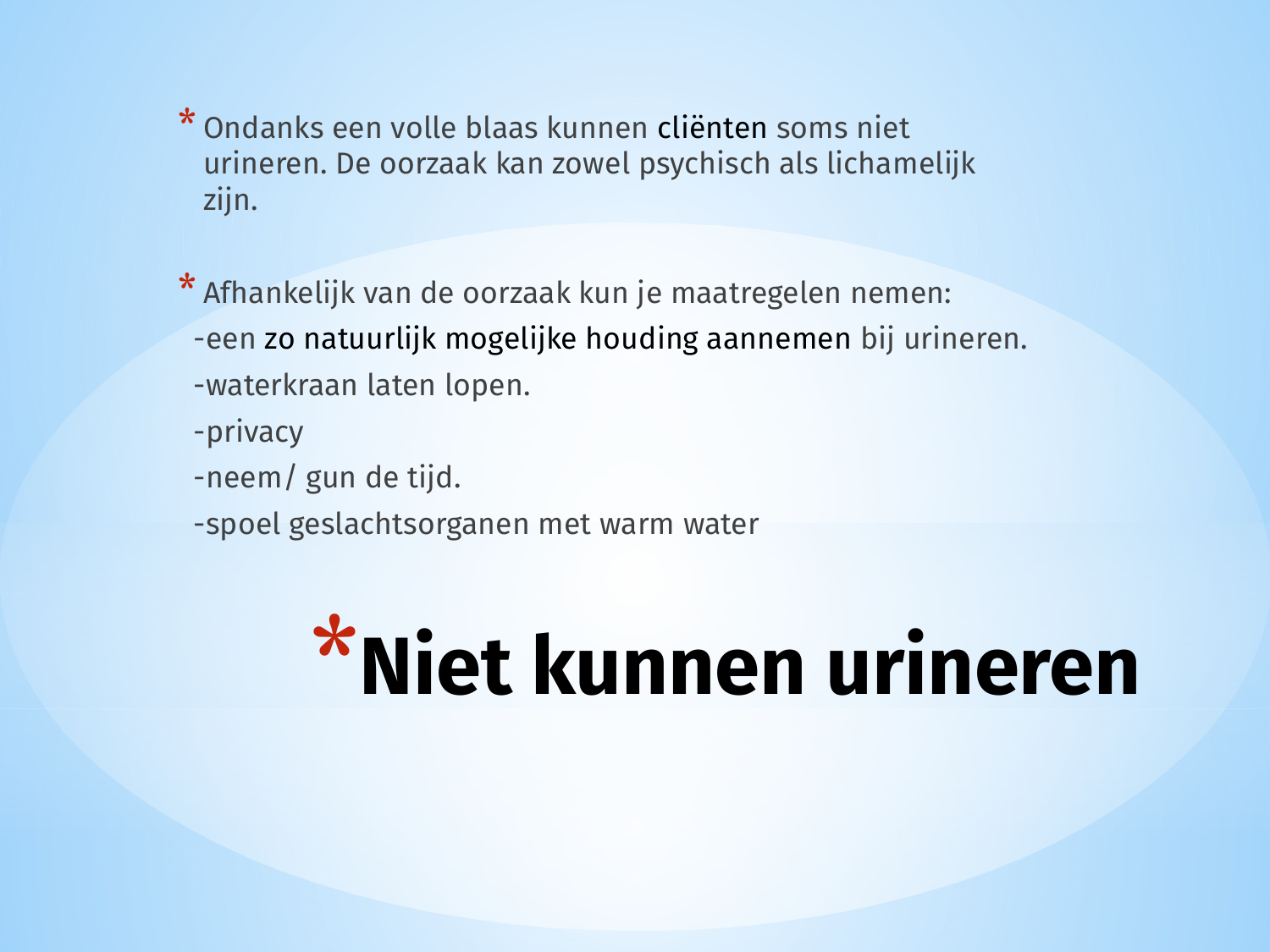

Ondanks een volle blaas kunnen cliënten soms niet urineren. De oorzaak kan zowel psychisch als lichamelijk zijn.

Afhankelijk van de oorzaak kun je maatregelen nemen:
  -een zo natuurlijk mogelijke houding aannemen bij urineren.
  -waterkraan laten lopen.
  -privacy
  -neem/ gun de tijd.
  -spoel geslachtsorganen met warm water
# Niet kunnen urineren